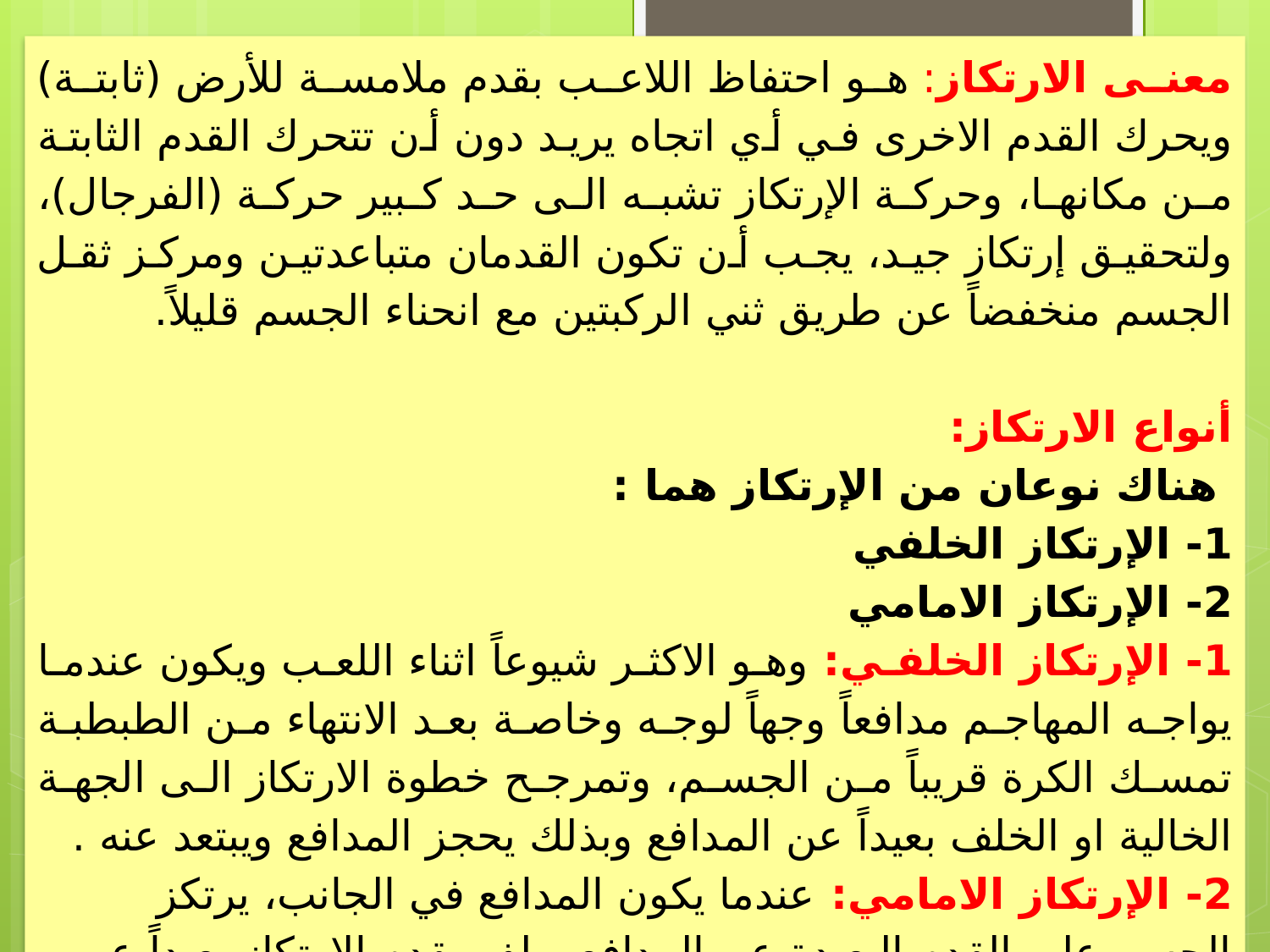

معنى الارتكاز: هو احتفاظ اللاعب بقدم ملامسة للأرض (ثابتة) ويحرك القدم الاخرى في أي اتجاه يريد دون أن تتحرك القدم الثابتة من مكانها، وحركة الإرتكاز تشبه الى حد كبير حركة (الفرجال)، ولتحقيق إرتكاز جيد، يجب أن تكون القدمان متباعدتين ومركز ثقل الجسم منخفضاً عن طريق ثني الركبتين مع انحناء الجسم قليلاً.

أنواع الارتكاز:
 هناك نوعان من الإرتكاز هما :
1- الإرتكاز الخلفي
2- الإرتكاز الامامي
1- الإرتكاز الخلفي: وهو الاكثر شيوعاً اثناء اللعب ويكون عندما يواجه المهاجم مدافعاً وجهاً لوجه وخاصة بعد الانتهاء من الطبطبة تمسك الكرة قريباً من الجسم، وتمرجح خطوة الارتكاز الى الجهة الخالية او الخلف بعيداً عن المدافع وبذلك يحجز المدافع ويبتعد عنه .
2- الإرتكاز الامامي: عندما يكون المدافع في الجانب، يرتكز الجسم على القدم البعيدة عن المدافع ويلف بقدم الارتكاز بعيداً عن المدافع ويدور بظهره ليكون مواجهاً للمدافع .